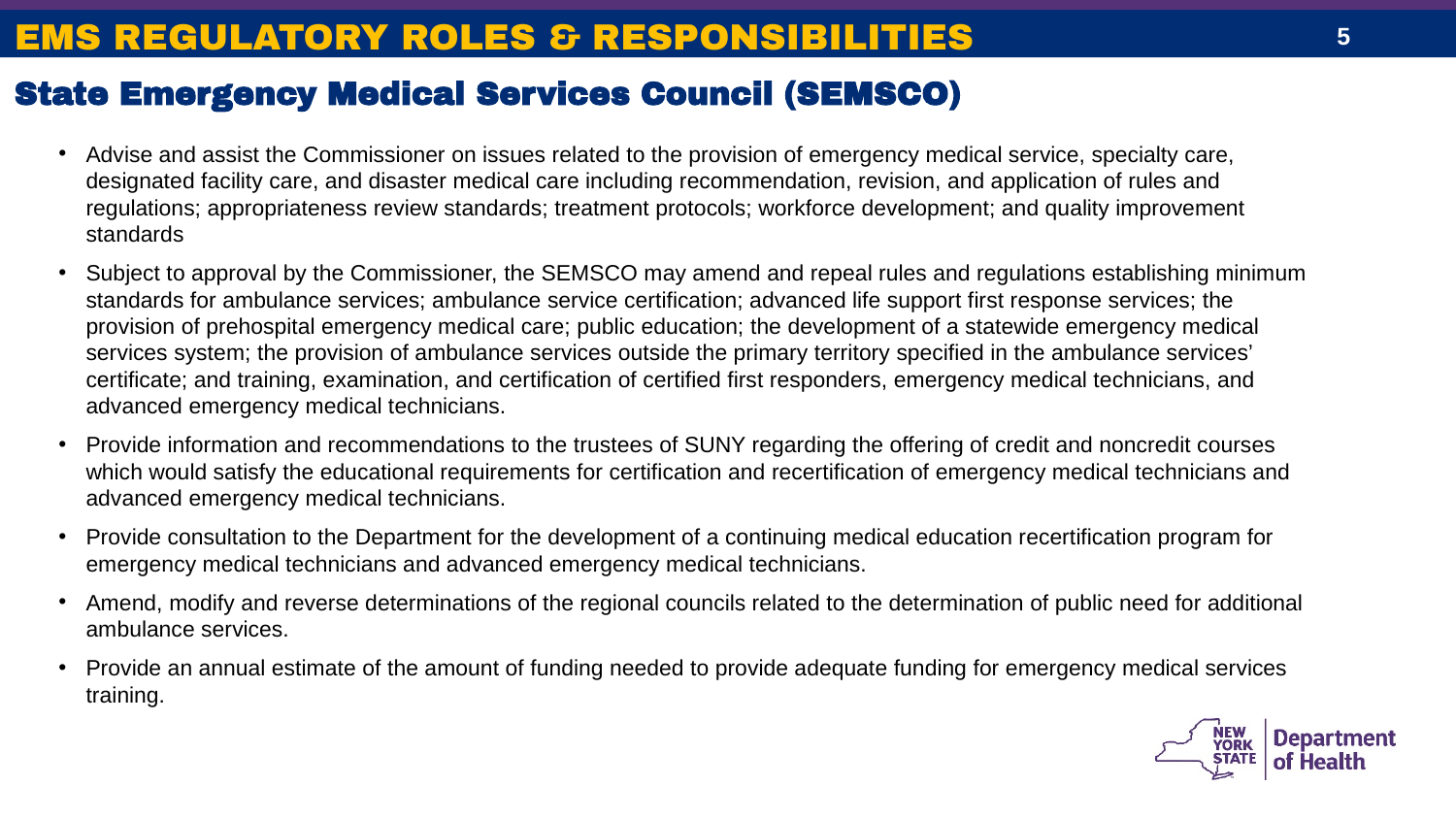

EMS REGULATORY ROLES & RESPONSIBILITIES
State Emergency Medical Services Council (SEMSCO)
Advise and assist the Commissioner on issues related to the provision of emergency medical service, specialty care, designated facility care, and disaster medical care including recommendation, revision, and application of rules and regulations; appropriateness review standards; treatment protocols; workforce development; and quality improvement standards
Subject to approval by the Commissioner, the SEMSCO may amend and repeal rules and regulations establishing minimum standards for ambulance services; ambulance service certification; advanced life support first response services; the provision of prehospital emergency medical care; public education; the development of a statewide emergency medical services system; the provision of ambulance services outside the primary territory specified in the ambulance services’ certificate; and training, examination, and certification of certified first responders, emergency medical technicians, and advanced emergency medical technicians.
Provide information and recommendations to the trustees of SUNY regarding the offering of credit and noncredit courses which would satisfy the educational requirements for certification and recertification of emergency medical technicians and advanced emergency medical technicians.
Provide consultation to the Department for the development of a continuing medical education recertification program for emergency medical technicians and advanced emergency medical technicians.
Amend, modify and reverse determinations of the regional councils related to the determination of public need for additional ambulance services.
Provide an annual estimate of the amount of funding needed to provide adequate funding for emergency medical services training.